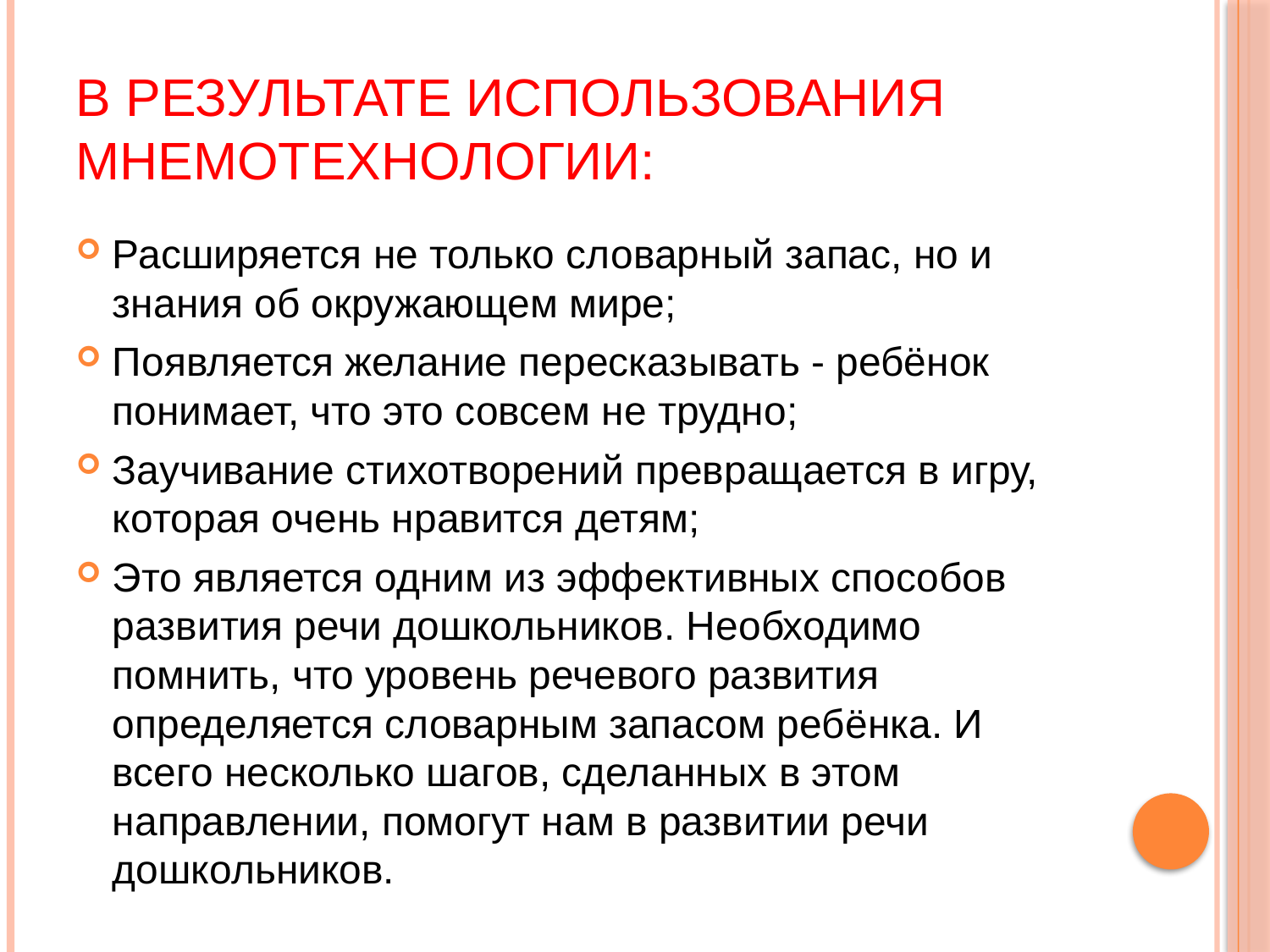

# В результате использования мнемотехнологии:
Расширяется не только словарный запас, но и знания об окружающем мире;
Появляется желание пересказывать - ребёнок понимает, что это совсем не трудно;
Заучивание стихотворений превращается в игру, которая очень нравится детям;
Это является одним из эффективных способов развития речи дошкольников. Необходимо помнить, что уровень речевого развития определяется словарным запасом ребёнка. И всего несколько шагов, сделанных в этом направлении, помогут нам в развитии речи дошкольников.